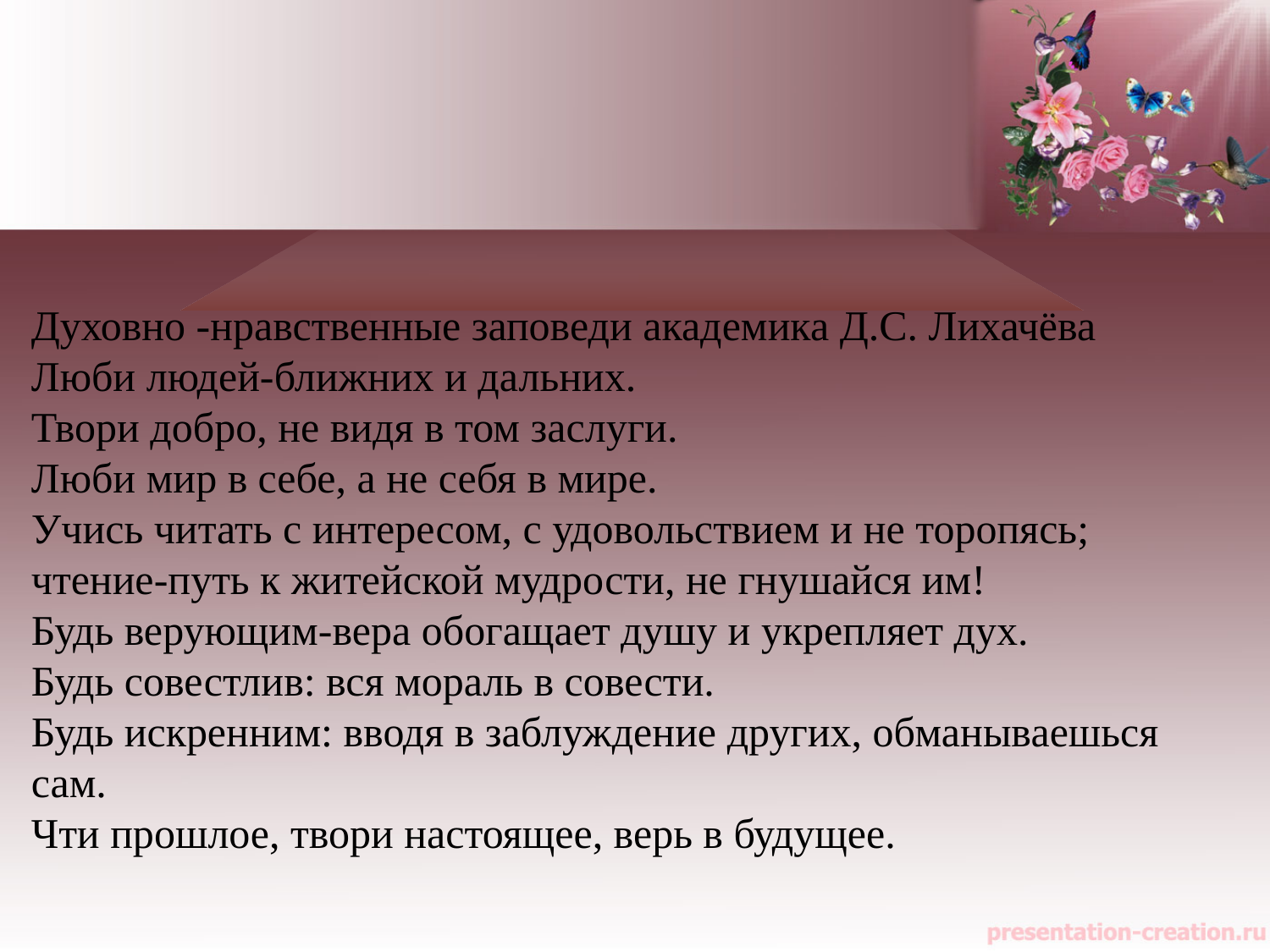

Духовно -нравственные заповеди академика Д.С. Лихачёва
Люби людей-ближних и дальних.
Твори добро, не видя в том заслуги.
Люби мир в себе, а не себя в мире.
Учись читать с интересом, с удовольствием и не торопясь; чтение-путь к житейской мудрости, не гнушайся им!
Будь верующим-вера обогащает душу и укрепляет дух.
Будь совестлив: вся мораль в совести.
Будь искренним: вводя в заблуждение других, обманываешься сам.
Чти прошлое, твори настоящее, верь в будущее.